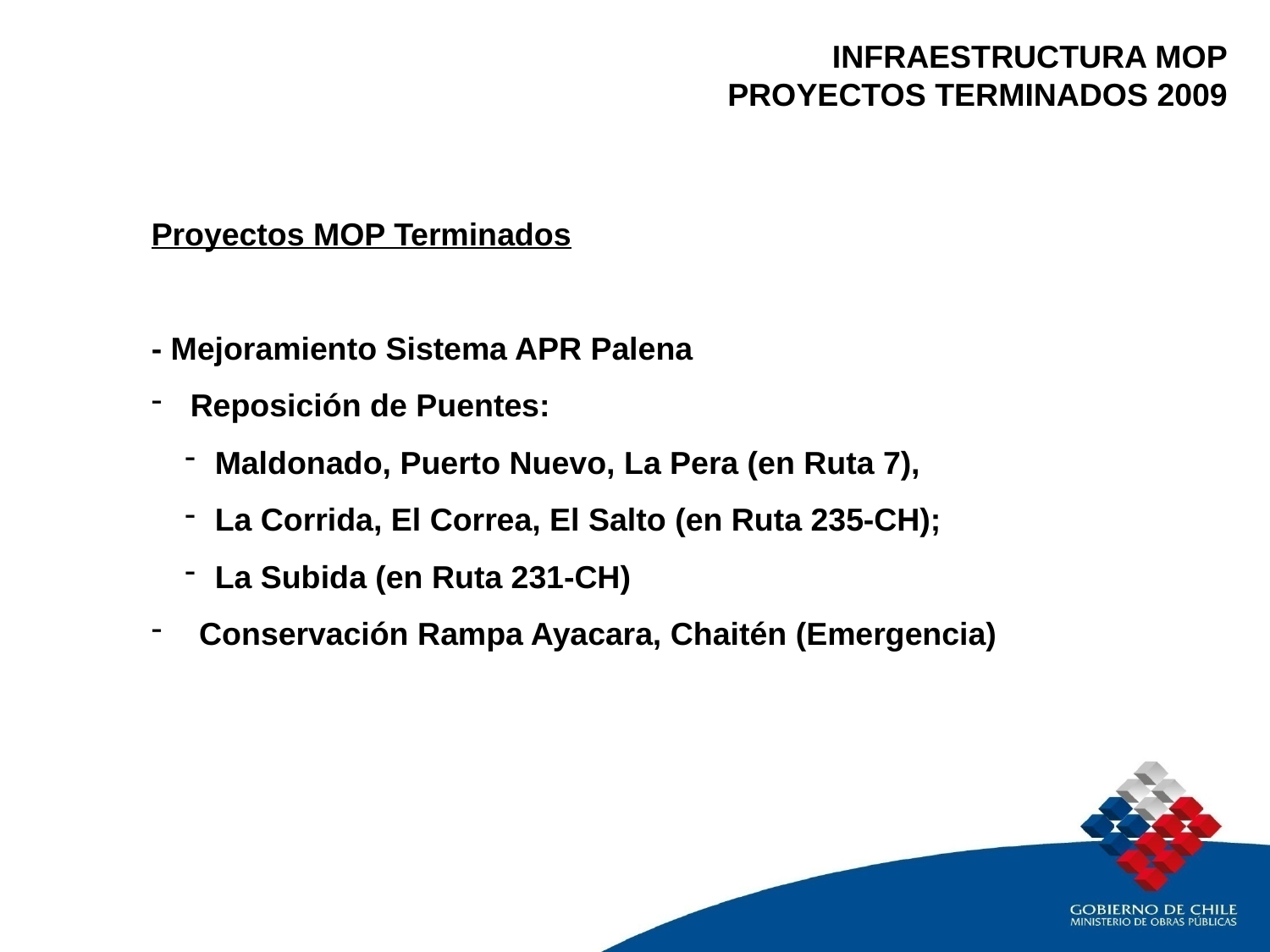

INFRAESTRUCTURA MOP
PROYECTOS TERMINADOS 2009
Proyectos MOP Terminados

- Mejoramiento Sistema APR Palena
 Reposición de Puentes:
Maldonado, Puerto Nuevo, La Pera (en Ruta 7),
La Corrida, El Correa, El Salto (en Ruta 235-CH);
La Subida (en Ruta 231-CH)
  Conservación Rampa Ayacara, Chaitén (Emergencia)